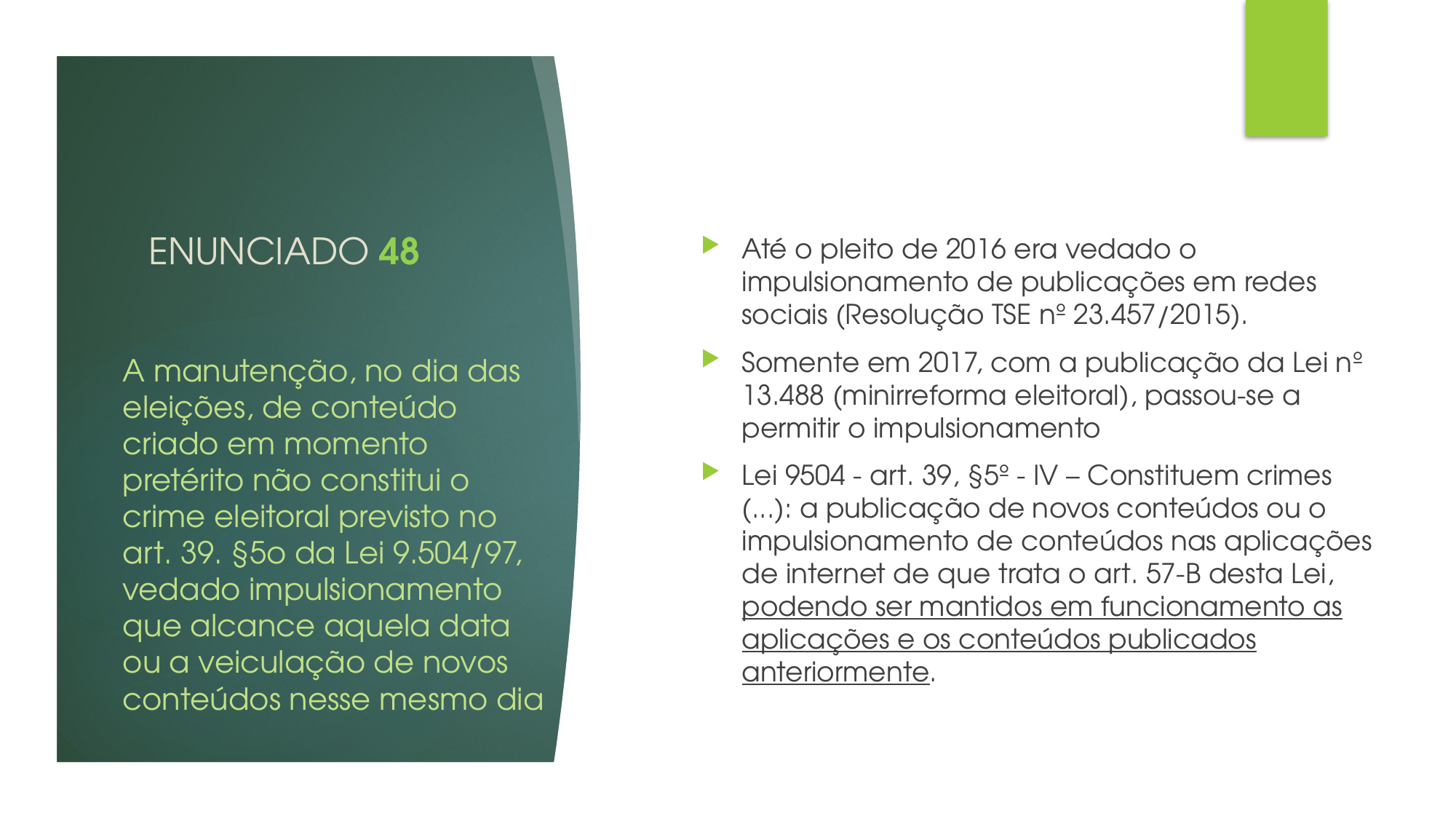

# ENUNCIADO 48
Até o pleito de 2016 era vedado o impulsionamento de publicações em redes sociais (Resolução TSE nº 23.457/2015).
Somente em 2017, com a publicação da Lei nº 13.488 (minirreforma eleitoral), passou-se a permitir o impulsionamento
Lei 9504 - art. 39, §5º - IV – Constituem crimes (...): a publicação de novos conteúdos ou o impulsionamento de conteúdos nas aplicações de internet de que trata o art. 57-B desta Lei, podendo ser mantidos em funcionamento as aplicações e os conteúdos publicados anteriormente.

A manutenção, no dia das eleições, de conteúdo criado em momento pretérito não constitui o crime eleitoral previsto no art. 39. §5o da Lei 9.504/97, vedado impulsionamento que alcance aquela data ou a veiculação de novos conteúdos nesse mesmo dia